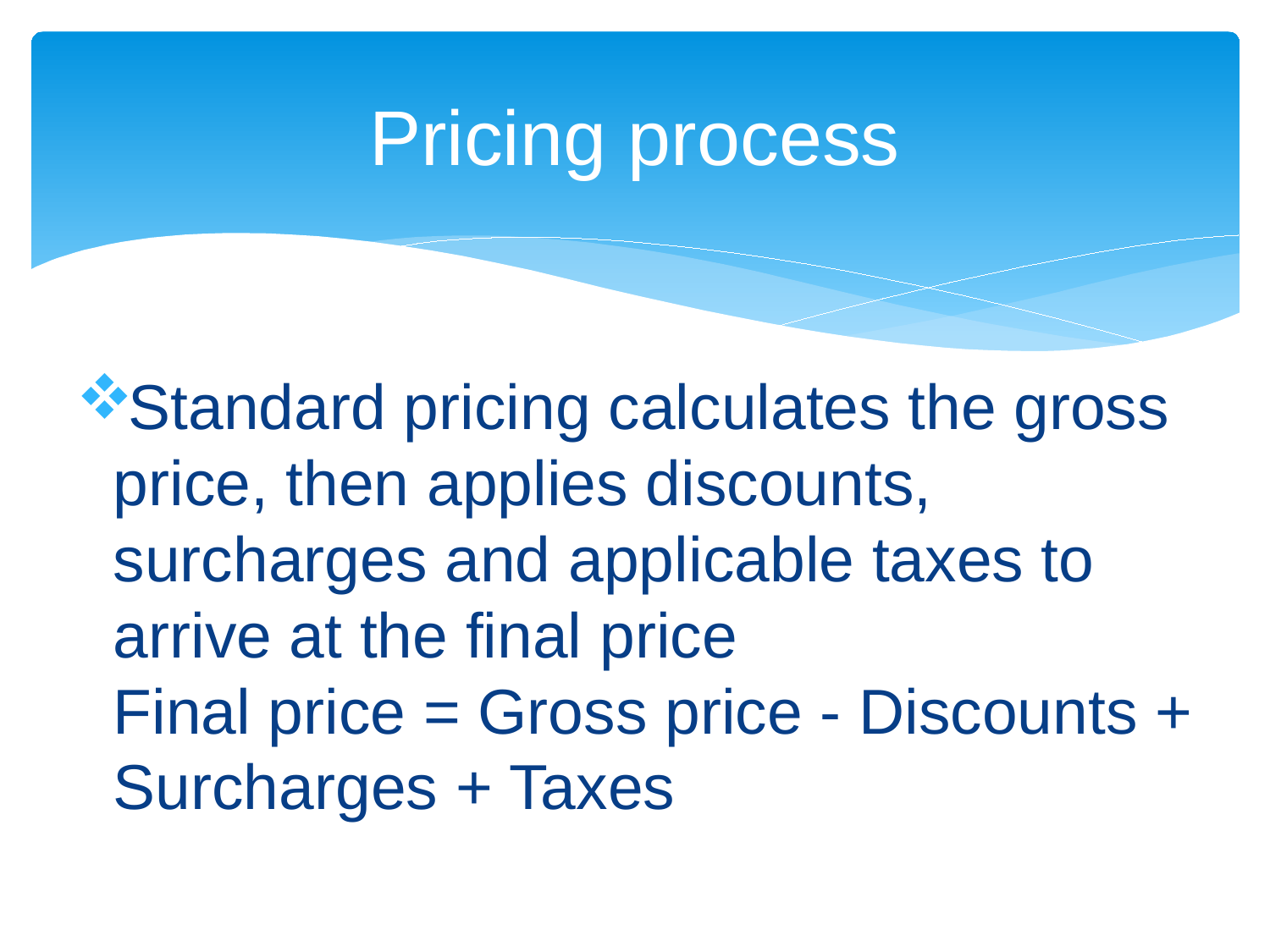

# Pricing process
Standard pricing calculates the gross price, then applies discounts, surcharges and applicable taxes to arrive at the final price
Final price = Gross price - Discounts + Surcharges + Taxes